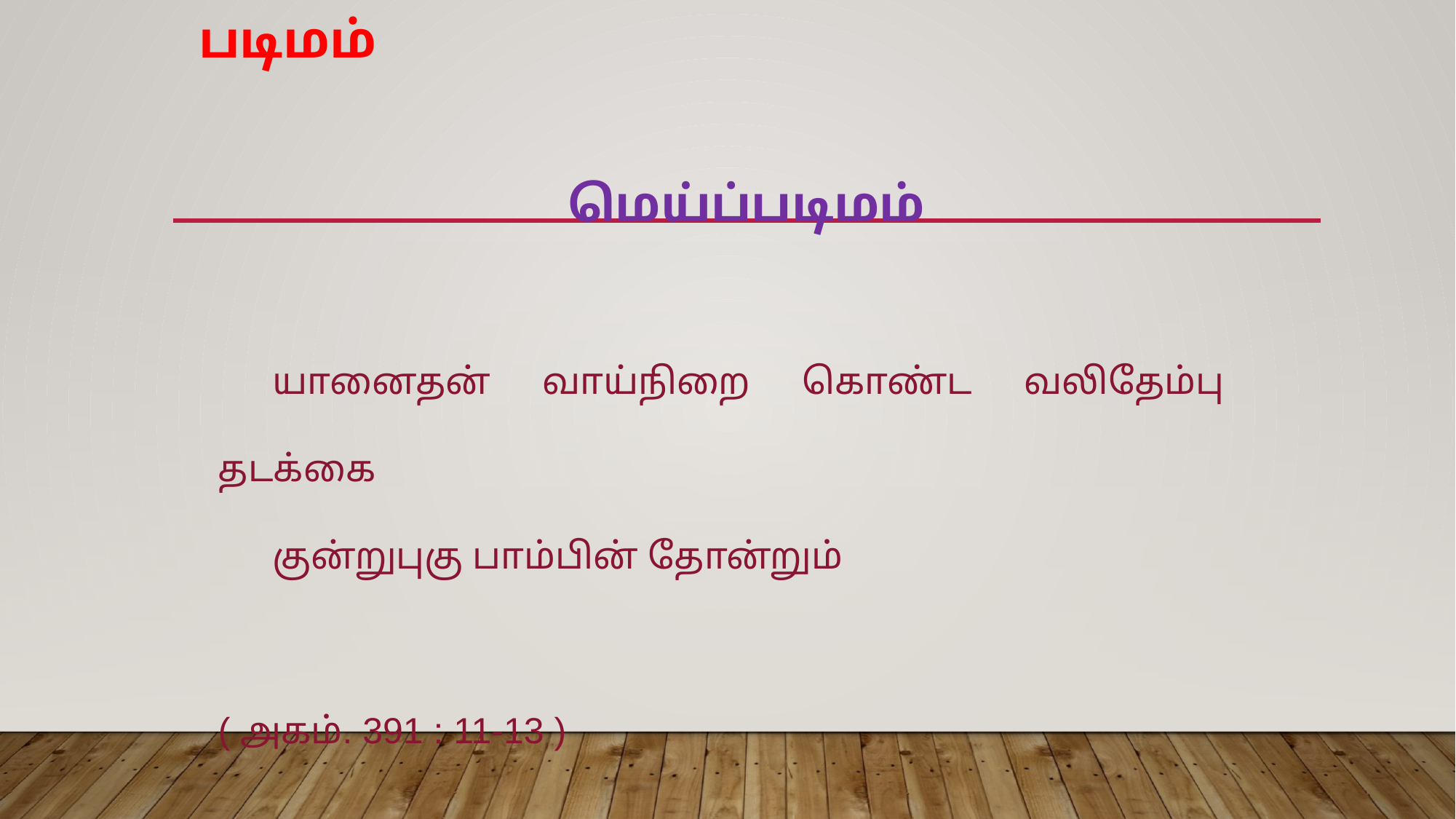

# படிமம்
மெய்ப்படிமம்
யானைதன் வாய்நிறை கொண்ட வலிதேம்பு தடக்கை
குன்றுபுகு பாம்பின் தோன்றும்
                                                                                           ( அகம். 391 : 11-13 )